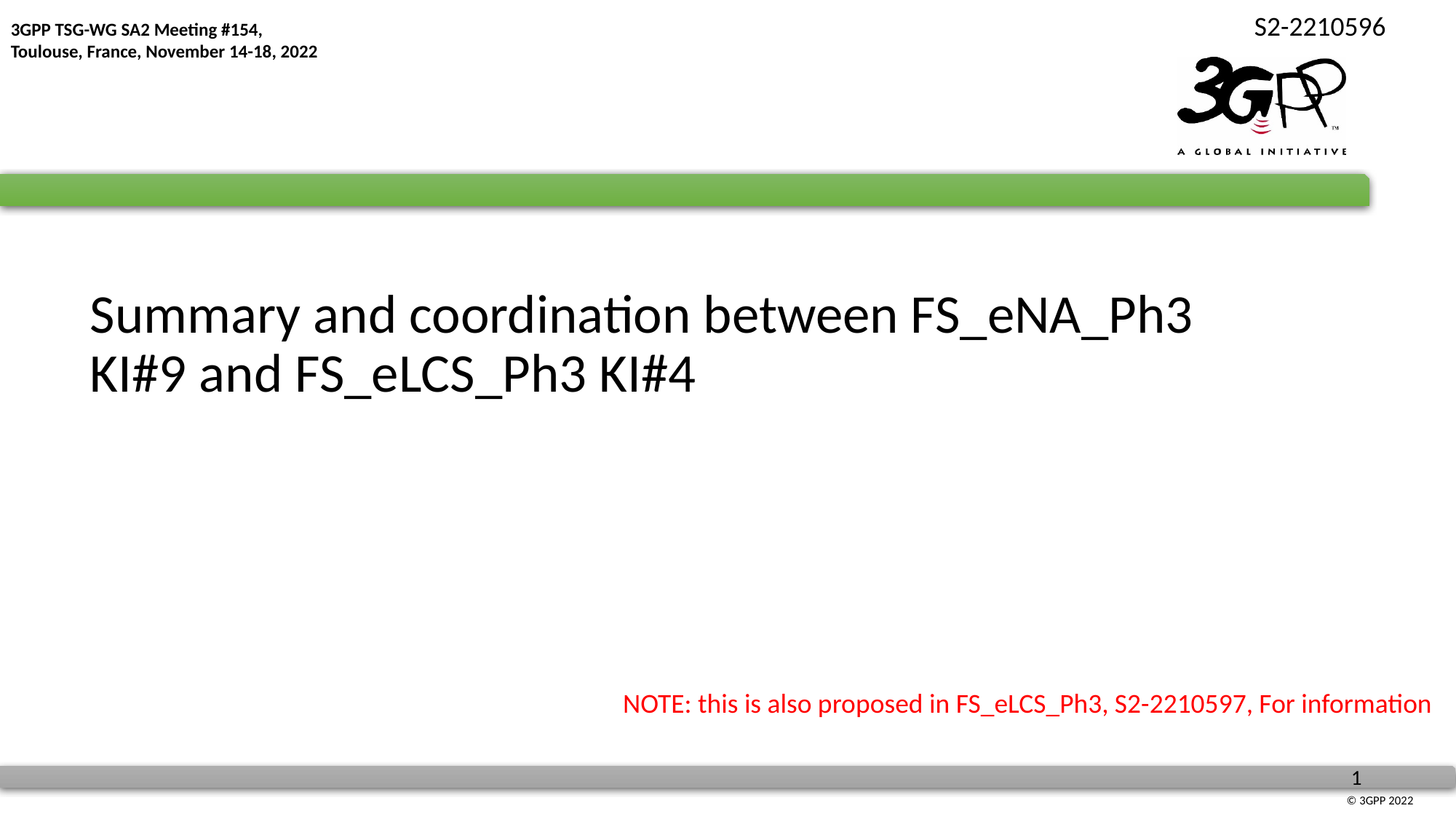

3GPP TSG-WG SA2 Meeting #154,
Toulouse, France, November 14-18, 2022
S2-2210596
# Summary and coordination between FS_eNA_Ph3 KI#9 and FS_eLCS_Ph3 KI#4
NOTE: this is also proposed in FS_eLCS_Ph3, S2-2210597, For information